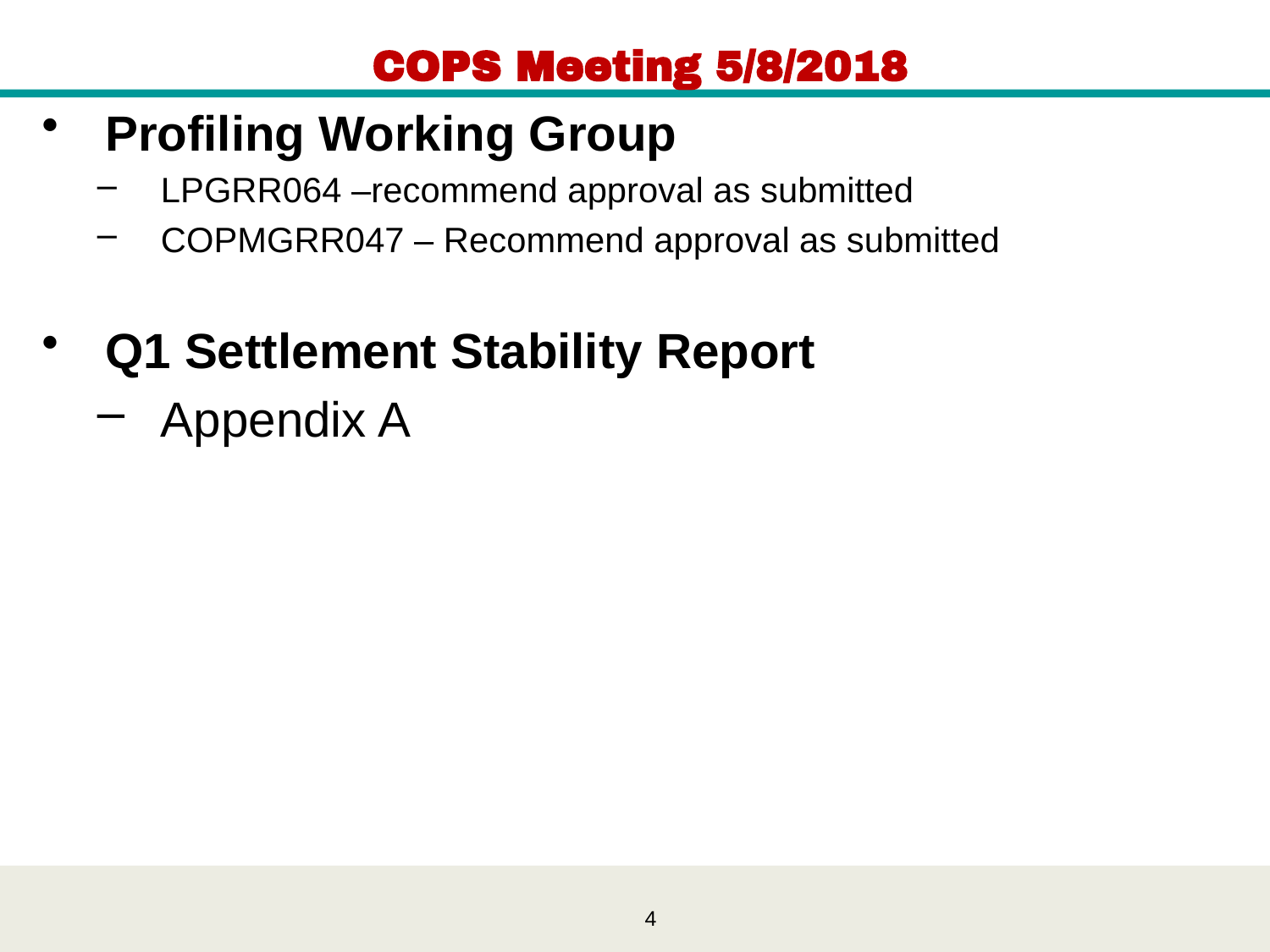

# COPS Meeting 5/8/2018
Profiling Working Group
LPGRR064 –recommend approval as submitted
COPMGRR047 – Recommend approval as submitted

Q1 Settlement Stability Report
Appendix A